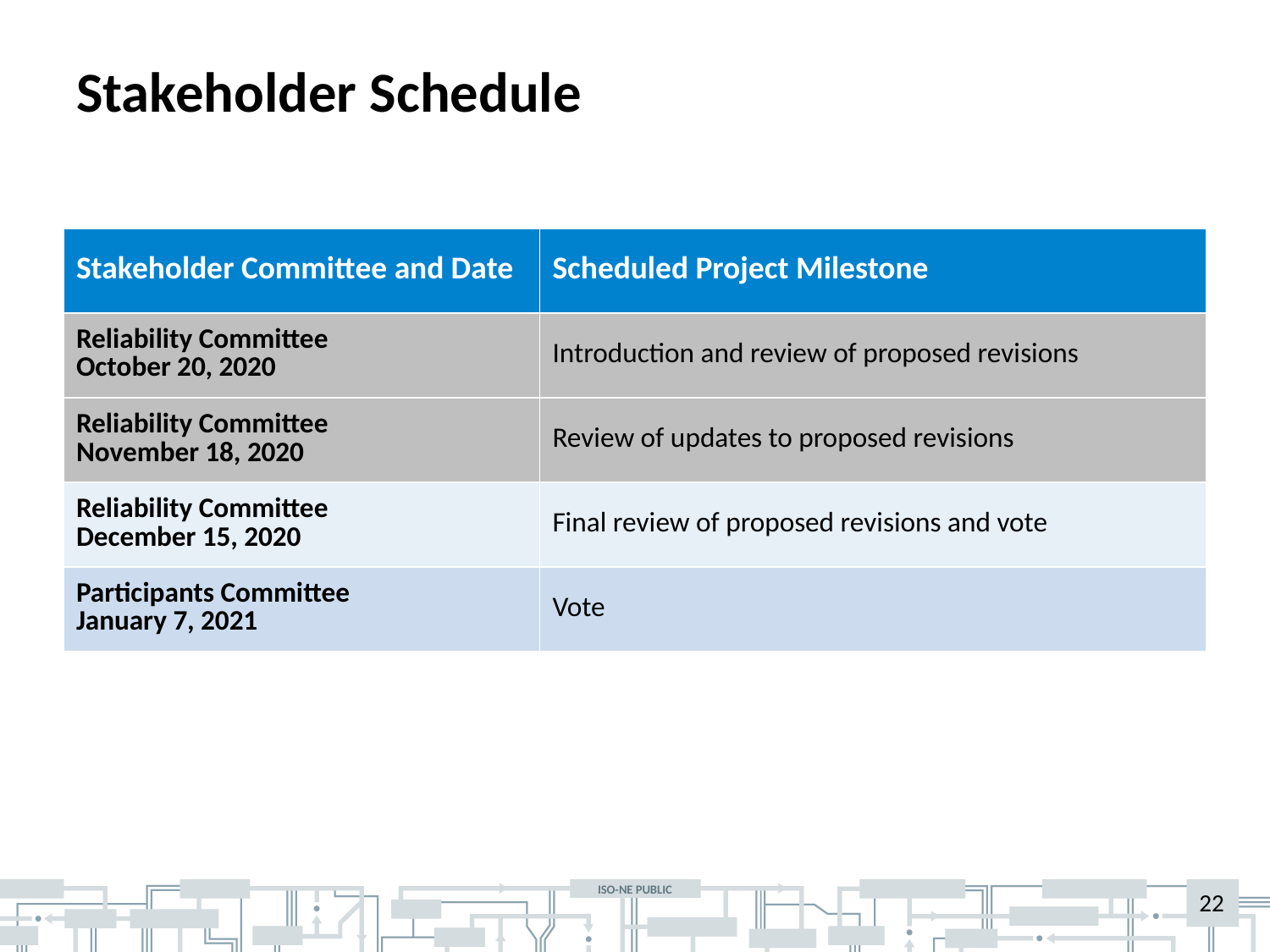

# Stakeholder Schedule
| Stakeholder Committee and Date | Scheduled Project Milestone |
| --- | --- |
| Reliability Committee October 20, 2020 | Introduction and review of proposed revisions |
| Reliability Committee November 18, 2020 | Review of updates to proposed revisions |
| Reliability Committee December 15, 2020 | Final review of proposed revisions and vote |
| Participants Committee January 7, 2021 | Vote |
22